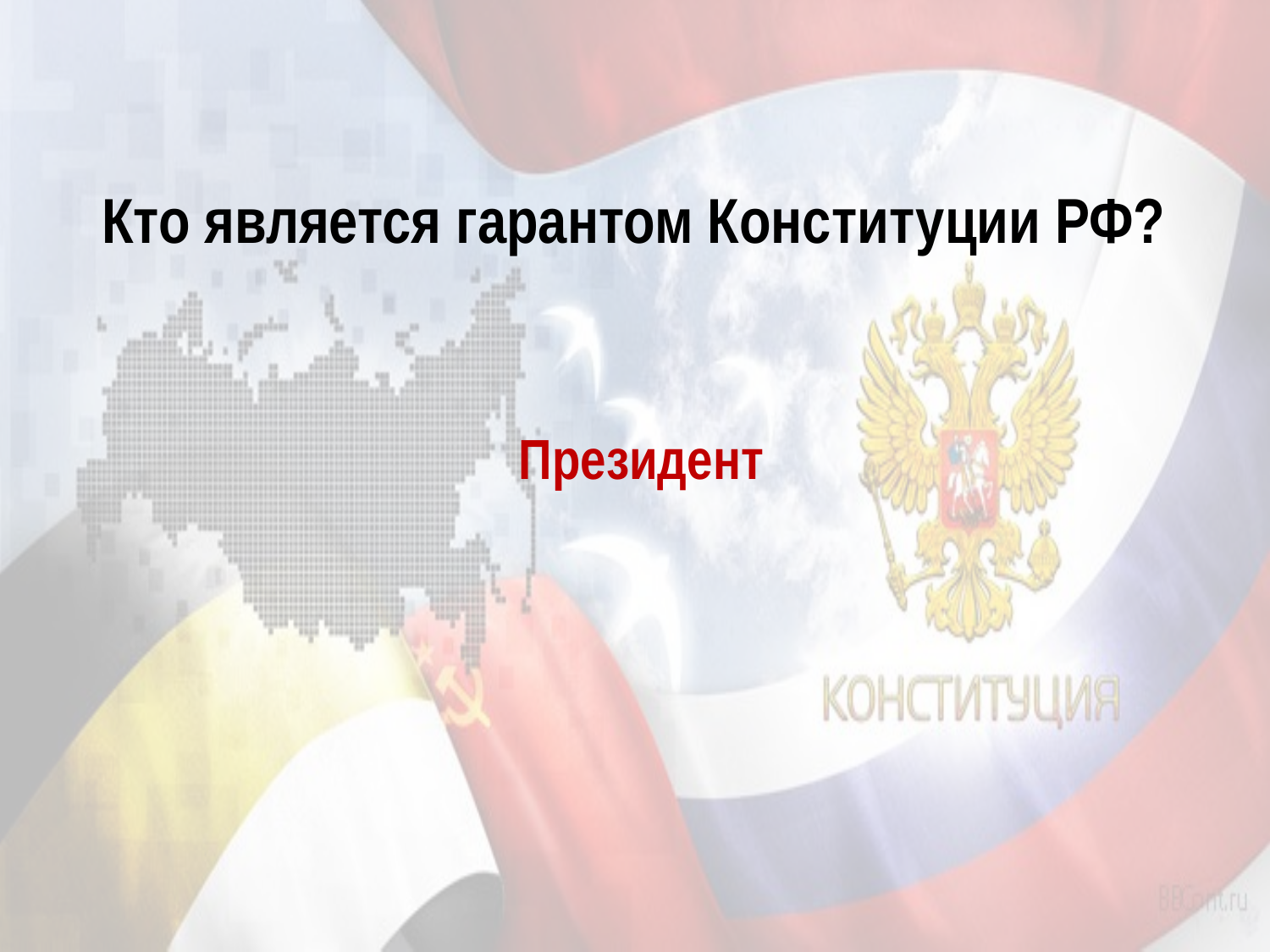

# Кто является гарантом Конституции РФ?
Президент